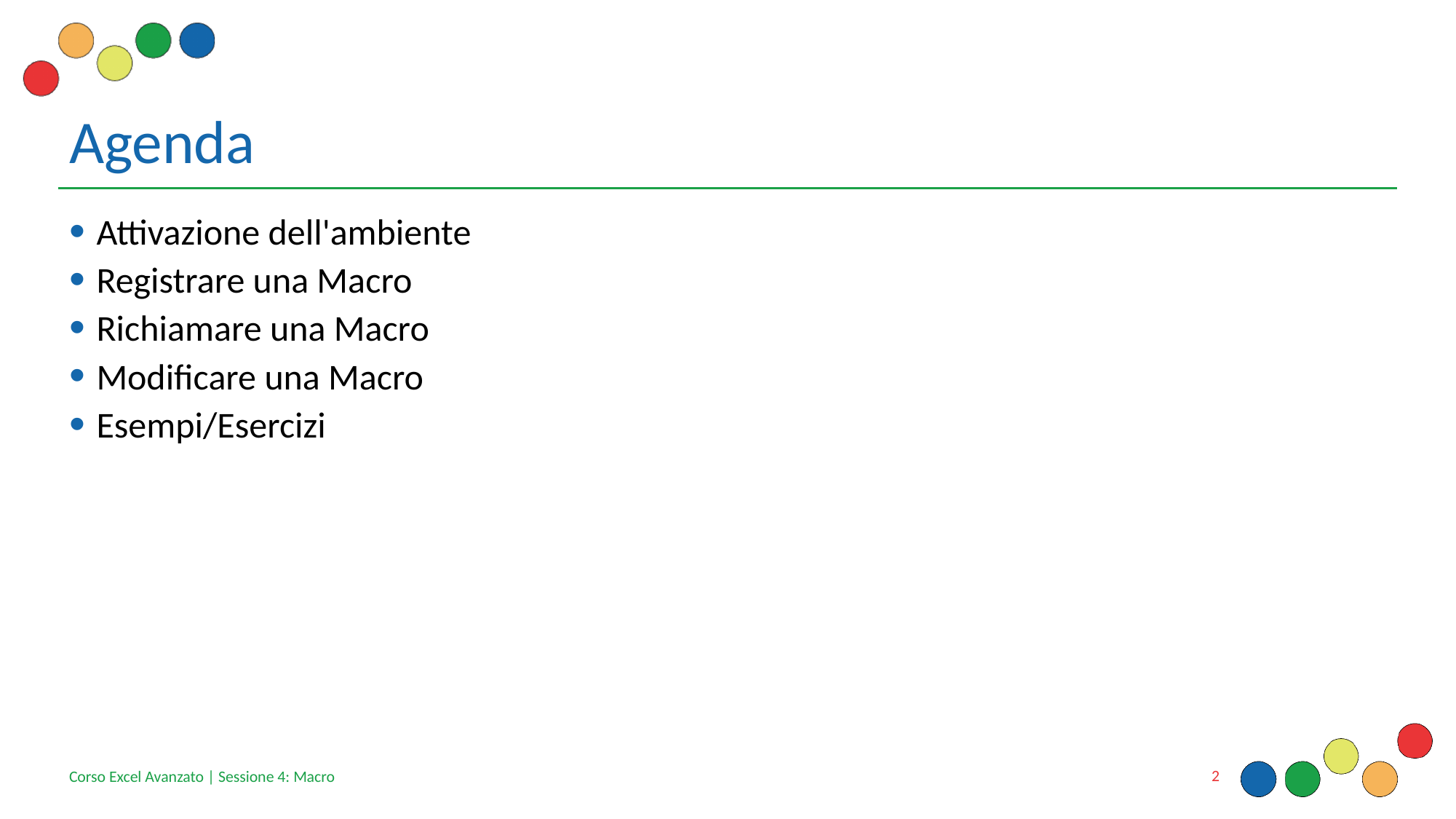

# Agenda
Attivazione dell'ambiente
Registrare una Macro
Richiamare una Macro
Modificare una Macro
Esempi/Esercizi
2
Corso Excel Avanzato | Sessione 4: Macro